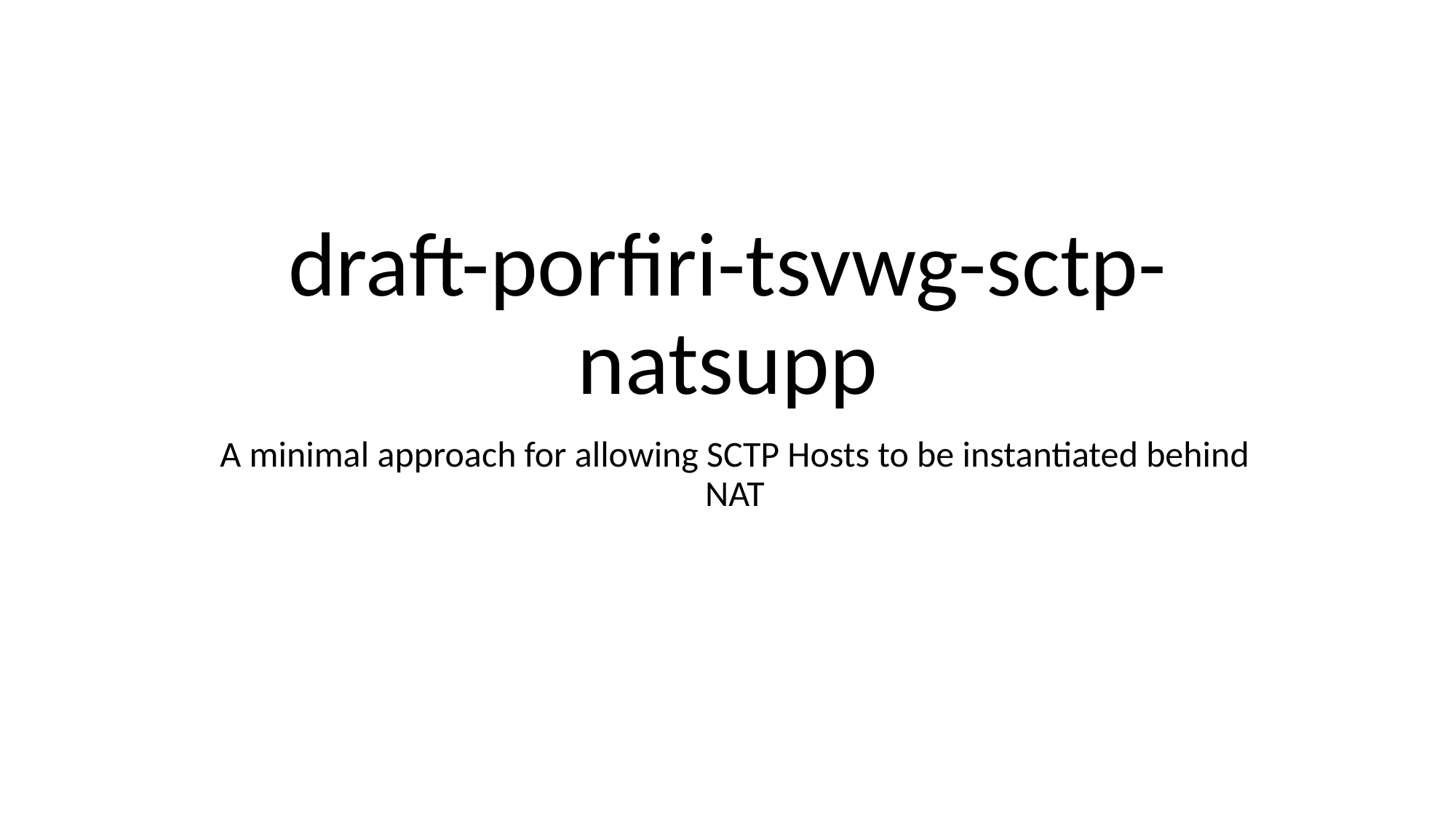

# draft-porfiri-tsvwg-sctp-natsupp
A minimal approach for allowing SCTP Hosts to be instantiated behind NAT